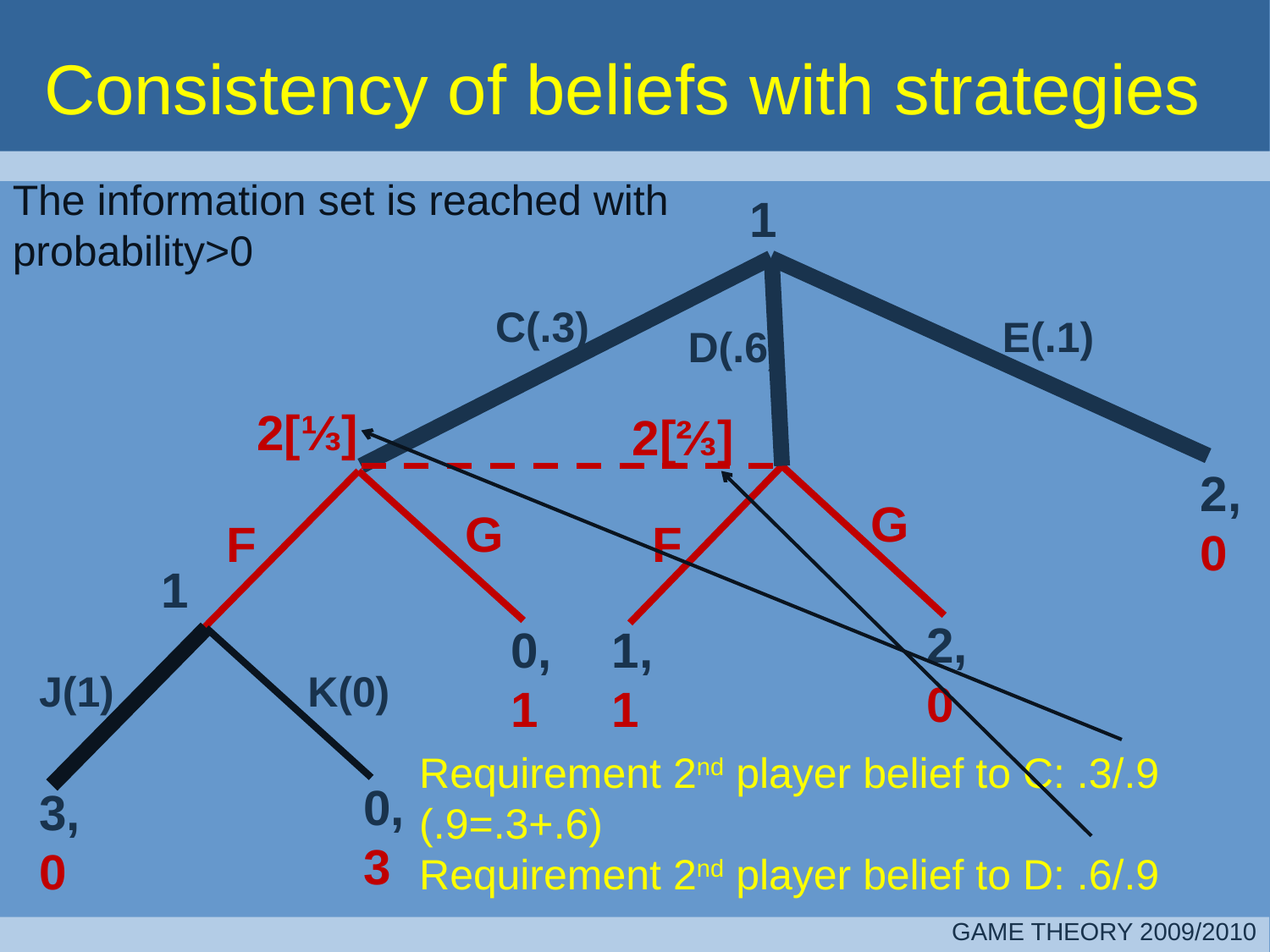

# Consistency of beliefs with strategies
The information set is reached with probability>0
1
C(.3)
E(.1)
D(.6)
2[⅓]
2[⅔]
2,
0
G
G
F
F
1
2,
0
0,
1
1,
1
J(1)
K(0)
Requirement 2nd player belief to C: .3/.9
(.9=.3+.6)
Requirement 2nd player belief to D: .6/.9
0,
3
3,
0
GAME THEORY 2009/2010